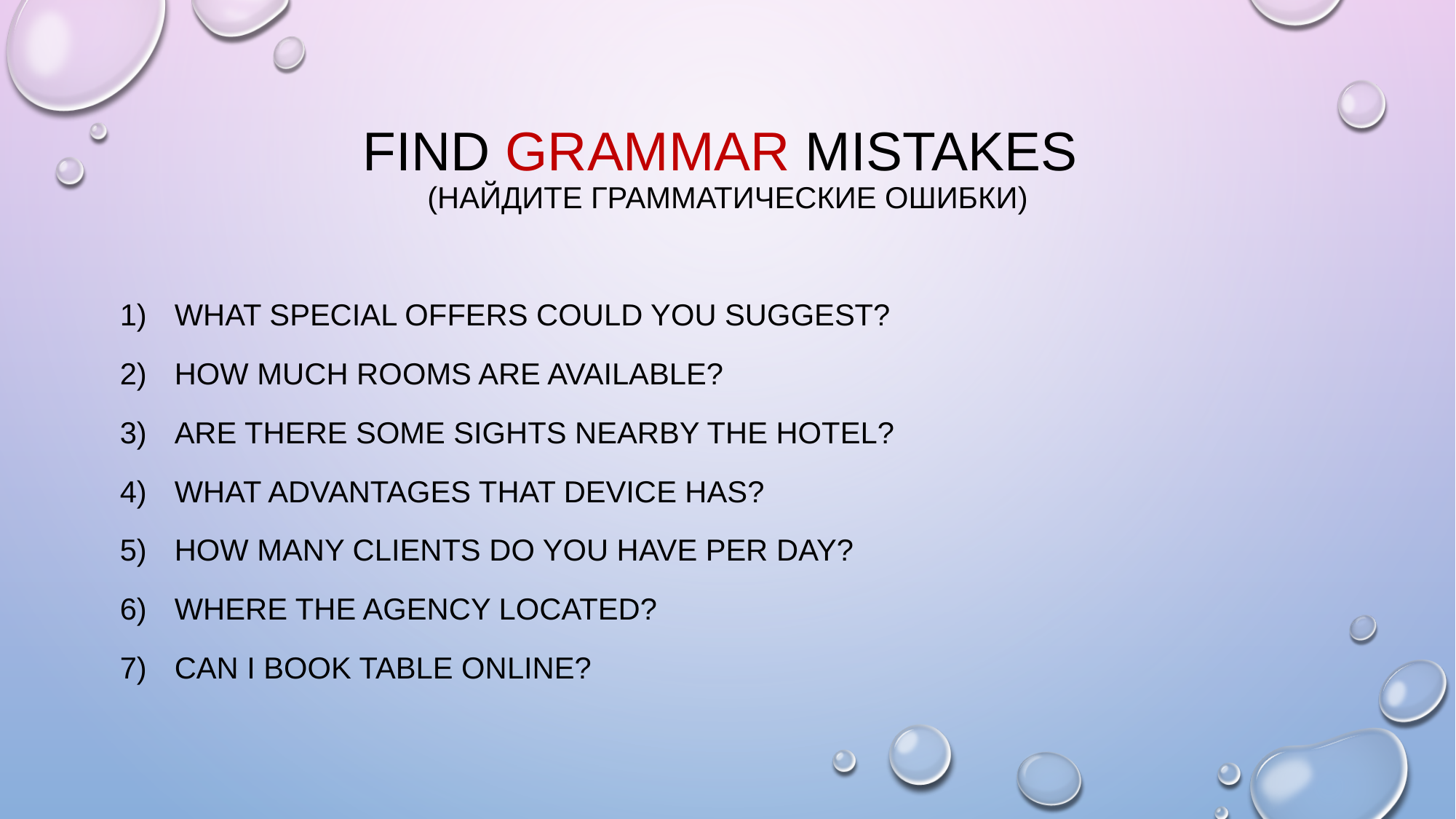

# Find grammar mistakes (Найдите грамматические ошибки)
What special offers could you suggest?
How much rooms are available?
Are there some sights nearby the hotel?
What advantages that device has?
How many clients do you have per day?
Where the agency located?
Can I book table online?